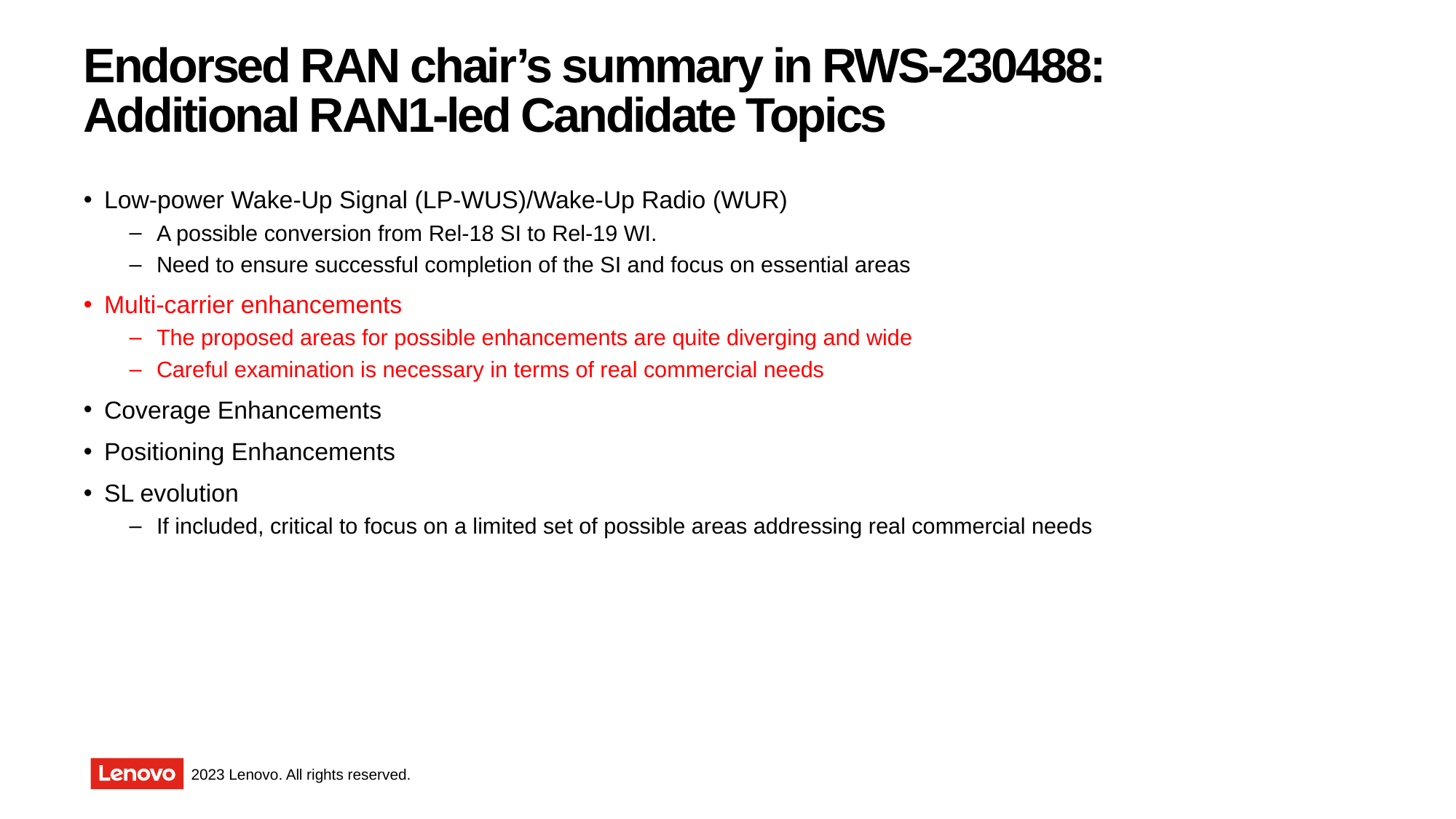

# Endorsed RAN chair’s summary in RWS-230488: Additional RAN1-led Candidate Topics
Low-power Wake-Up Signal (LP-WUS)/Wake-Up Radio (WUR)
A possible conversion from Rel-18 SI to Rel-19 WI.
Need to ensure successful completion of the SI and focus on essential areas
Multi-carrier enhancements
The proposed areas for possible enhancements are quite diverging and wide
Careful examination is necessary in terms of real commercial needs
Coverage Enhancements
Positioning Enhancements
SL evolution
If included, critical to focus on a limited set of possible areas addressing real commercial needs